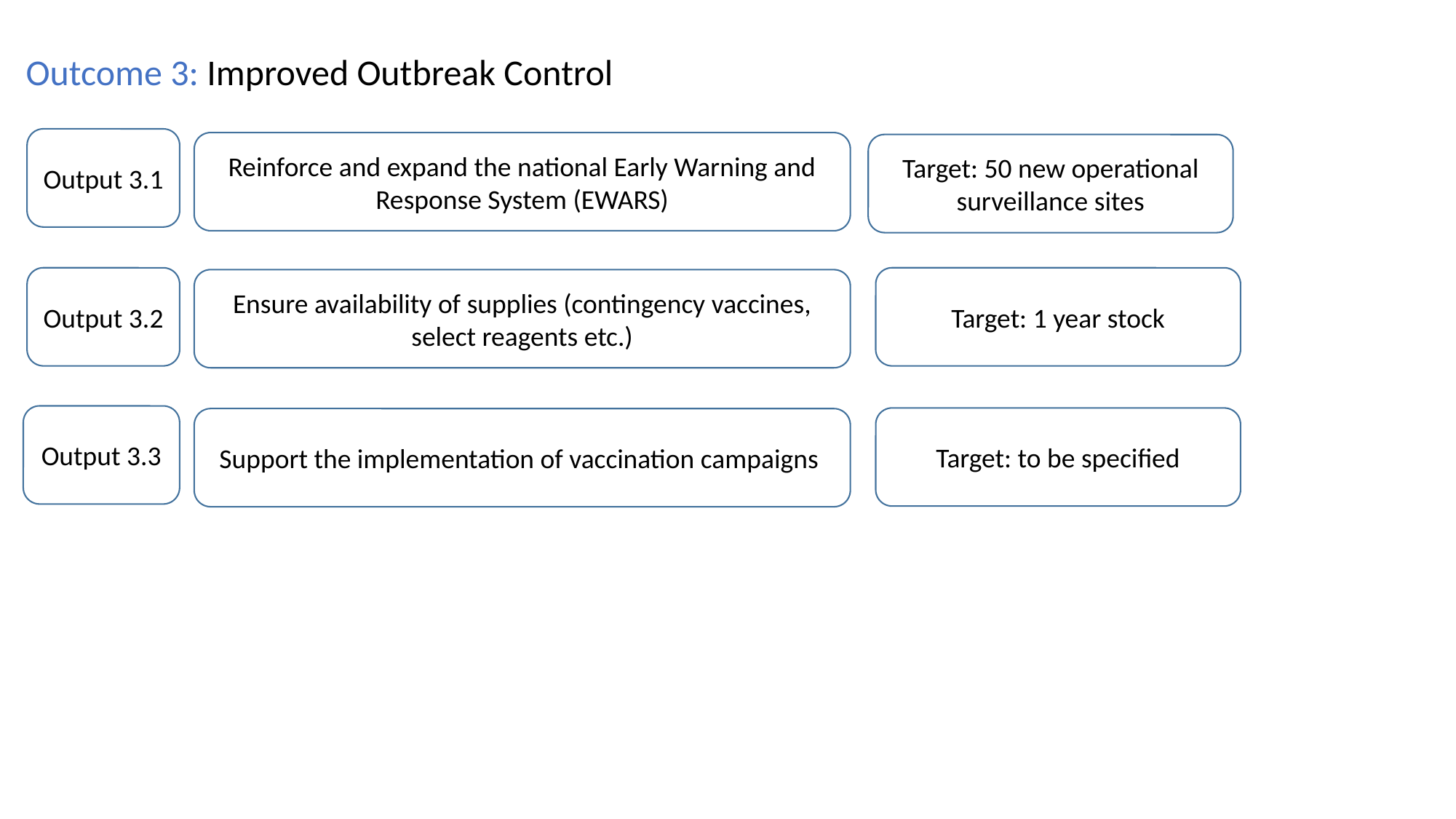

# Outcome 3: Improved Outbreak Control

Output 3.1
Reinforce and expand the national Early Warning and Response System (EWARS)
Target: 50 new operational surveillance sites
Output 3.2
Target: 1 year stock
Ensure availability of supplies (contingency vaccines, select reagents etc.)
Output 3.3
Target: to be specified
Support the implementation of vaccination campaigns